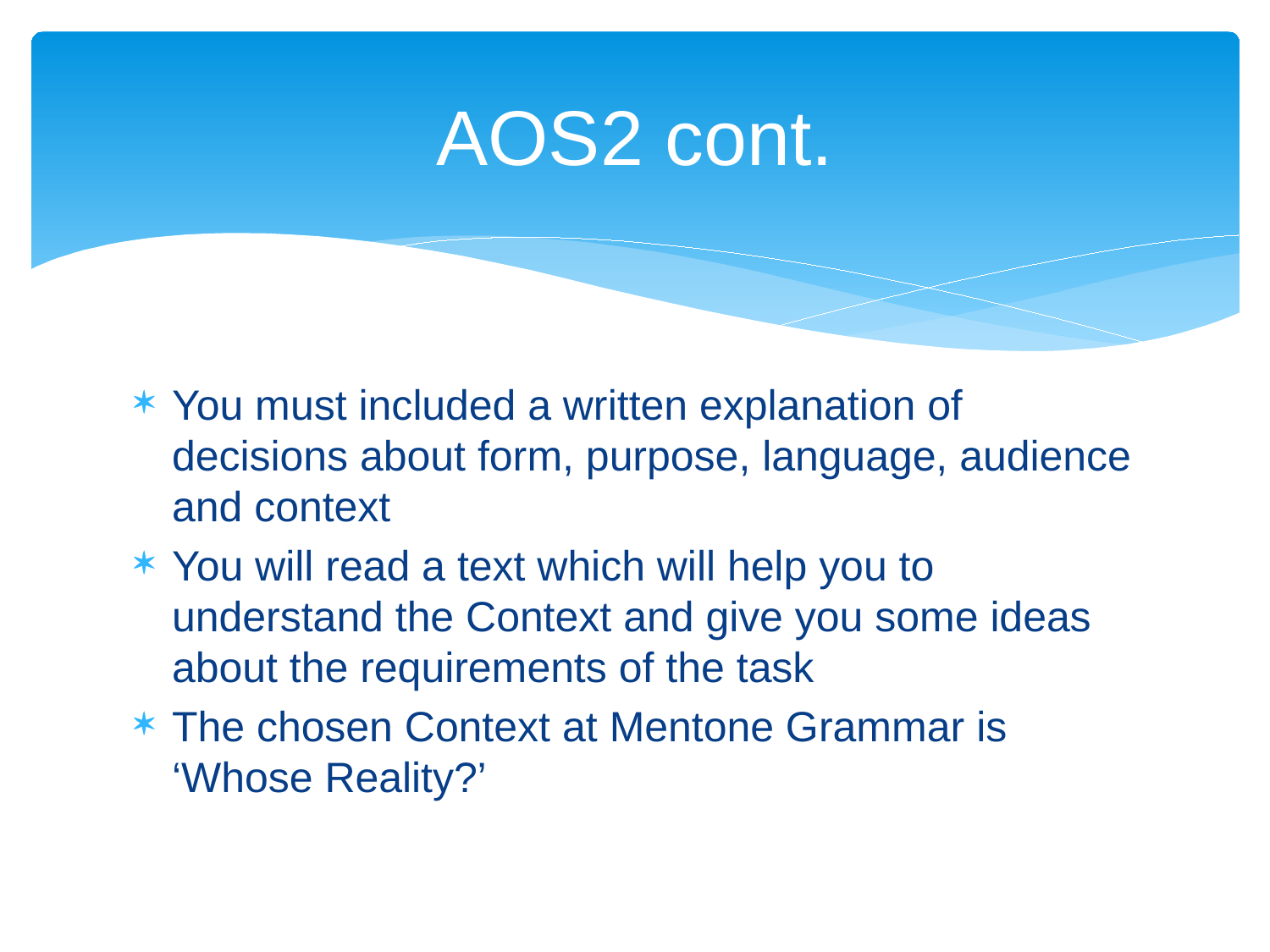

# AOS2 cont.
You must included a written explanation of decisions about form, purpose, language, audience and context
You will read a text which will help you to understand the Context and give you some ideas about the requirements of the task
The chosen Context at Mentone Grammar is ‘Whose Reality?’